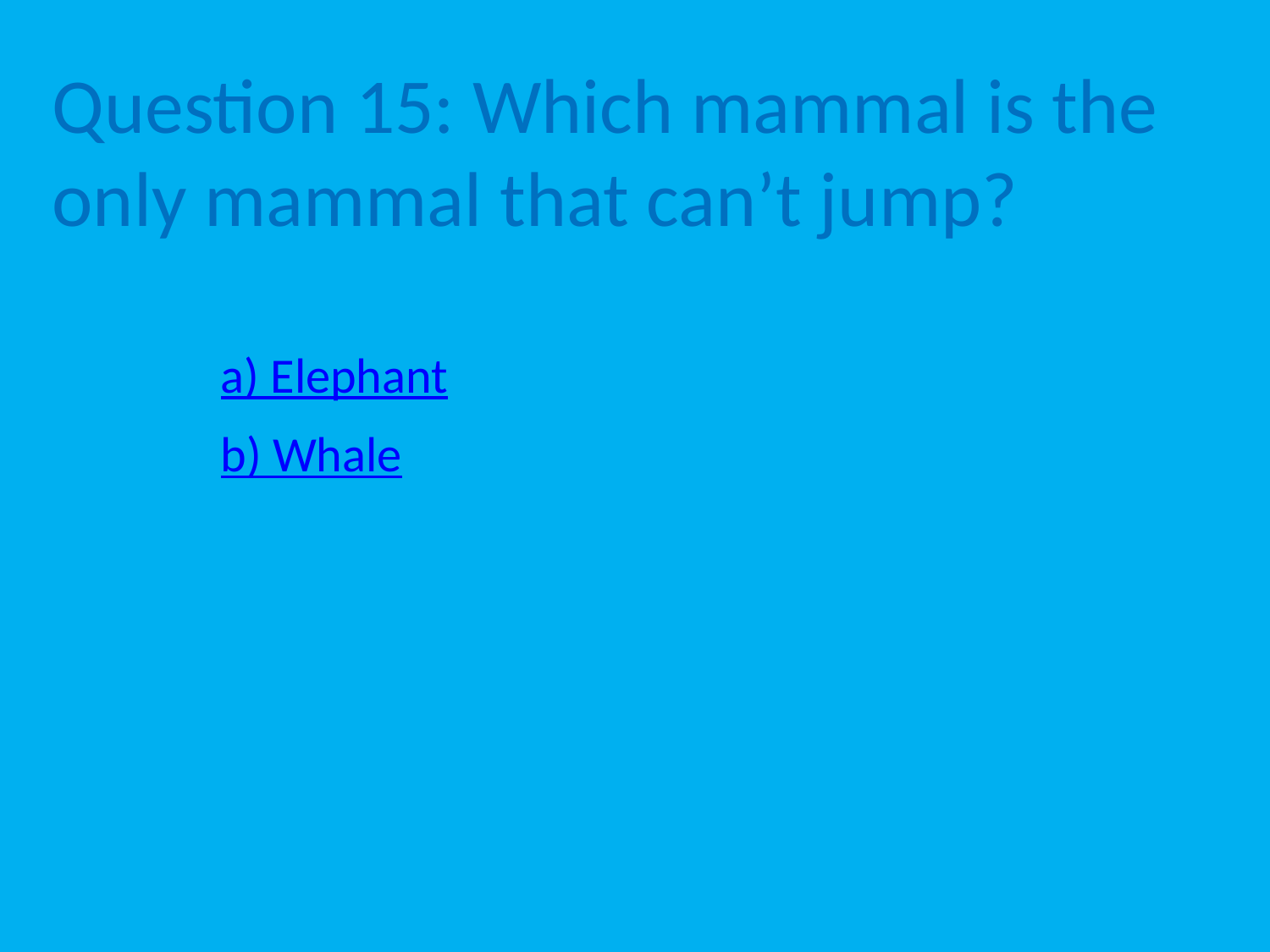

Question 15: Which mammal is the only mammal that can’t jump?
a) Elephant
b) Whale